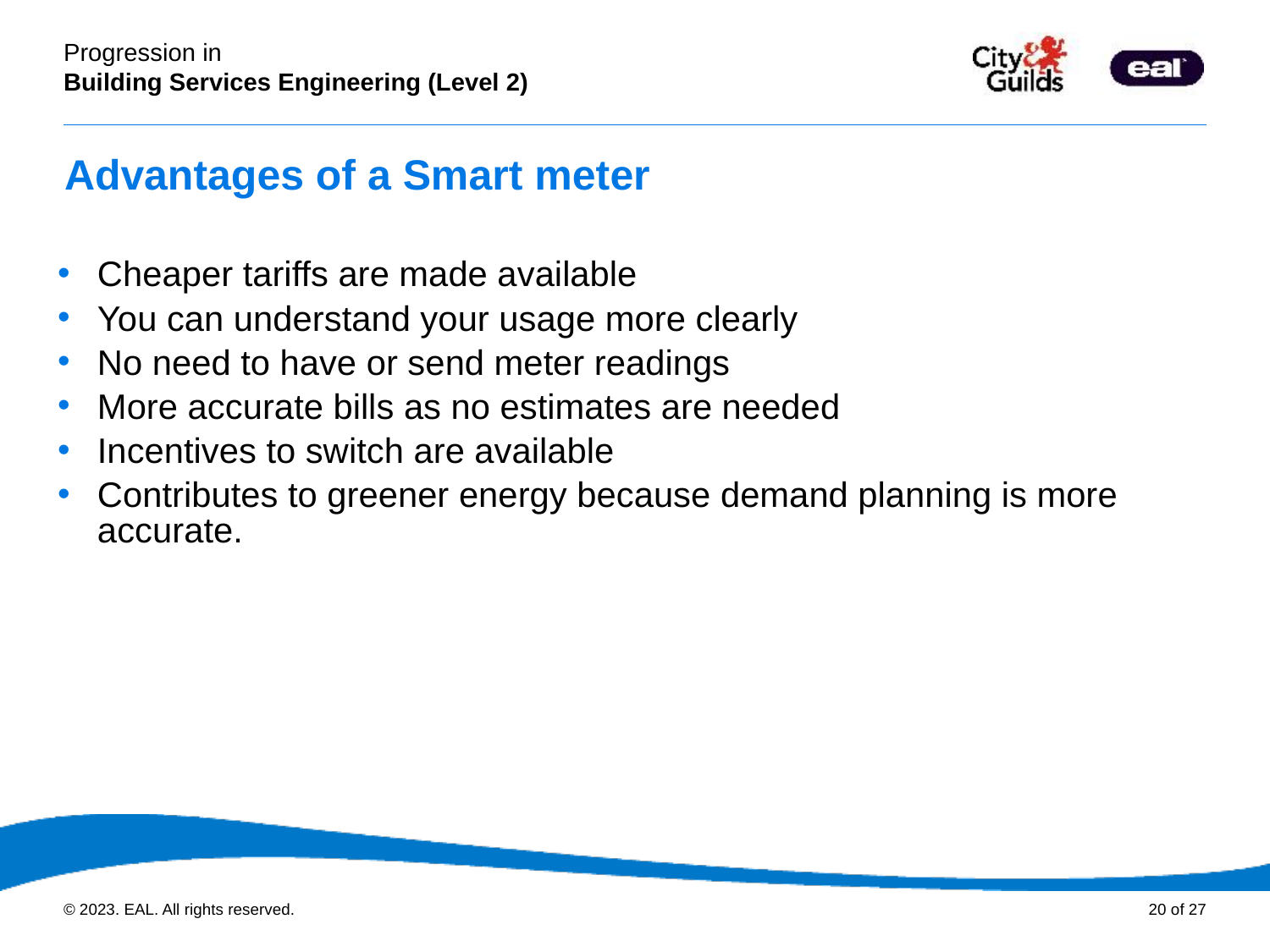

Advantages of a Smart meter

Cheaper tariffs are made available
You can understand your usage more clearly
No need to have or send meter readings
More accurate bills as no estimates are needed
Incentives to switch are available
Contributes to greener energy because demand planning is more accurate.